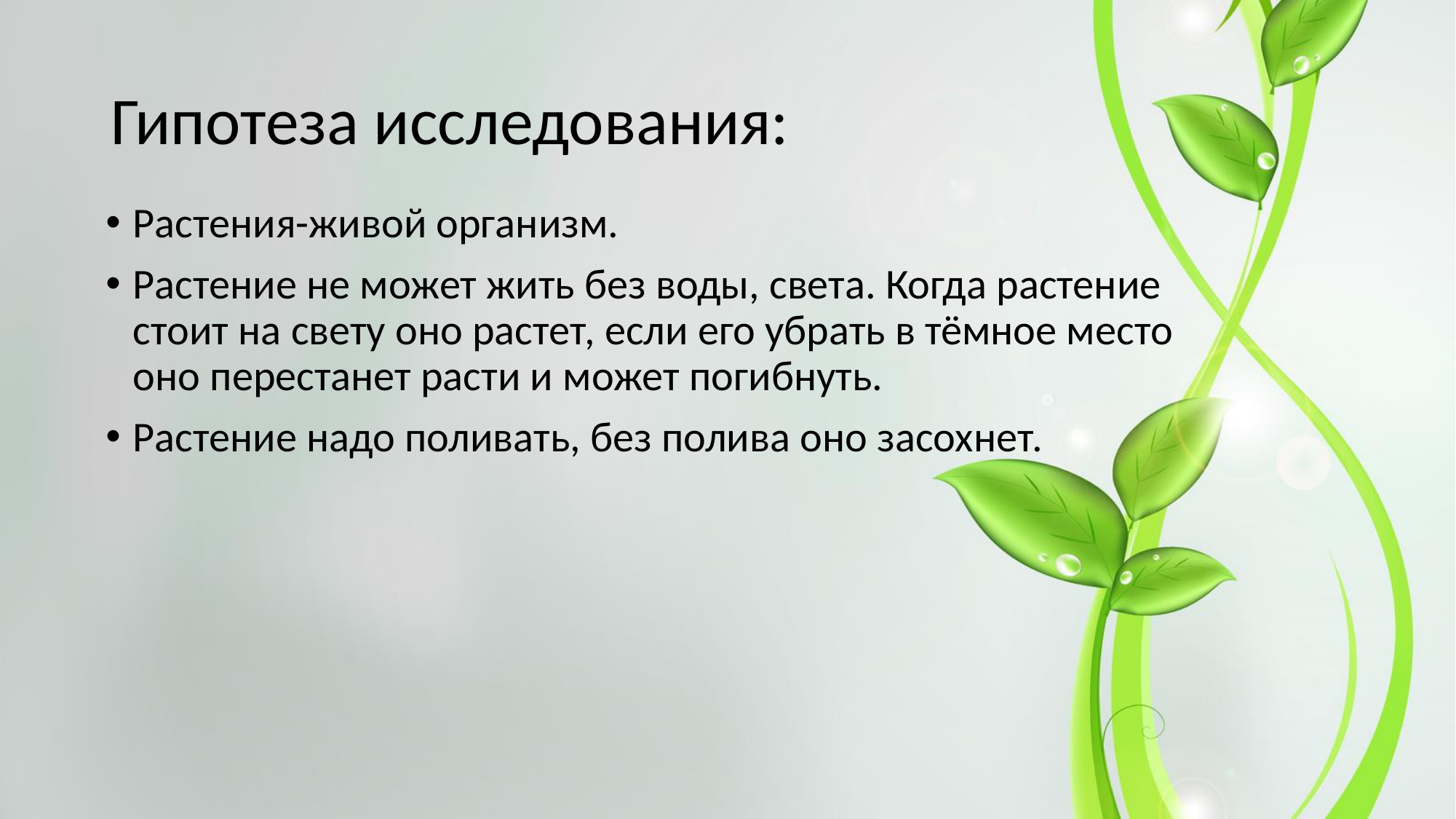

# Гипотеза исследования:
Растения-живой организм.
Растение не может жить без воды, света. Когда растение стоит на свету оно растет, если его убрать в тёмное место оно перестанет расти и может погибнуть.
Растение надо поливать, без полива оно засохнет.